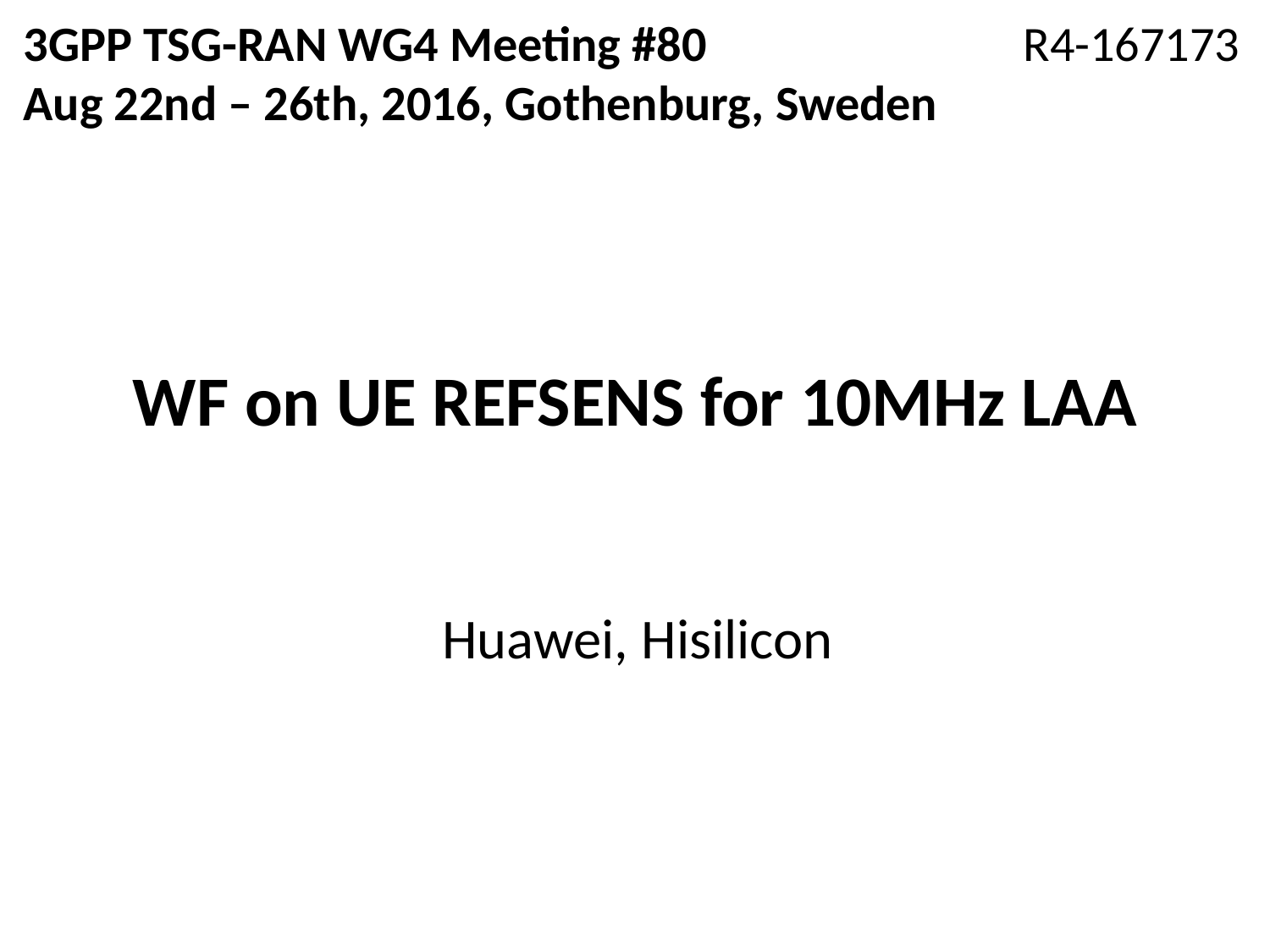

3GPP TSG-RAN WG4 Meeting #80
Aug 22nd – 26th, 2016, Gothenburg, Sweden
R4-167173
# WF on UE REFSENS for 10MHz LAA
Huawei, Hisilicon